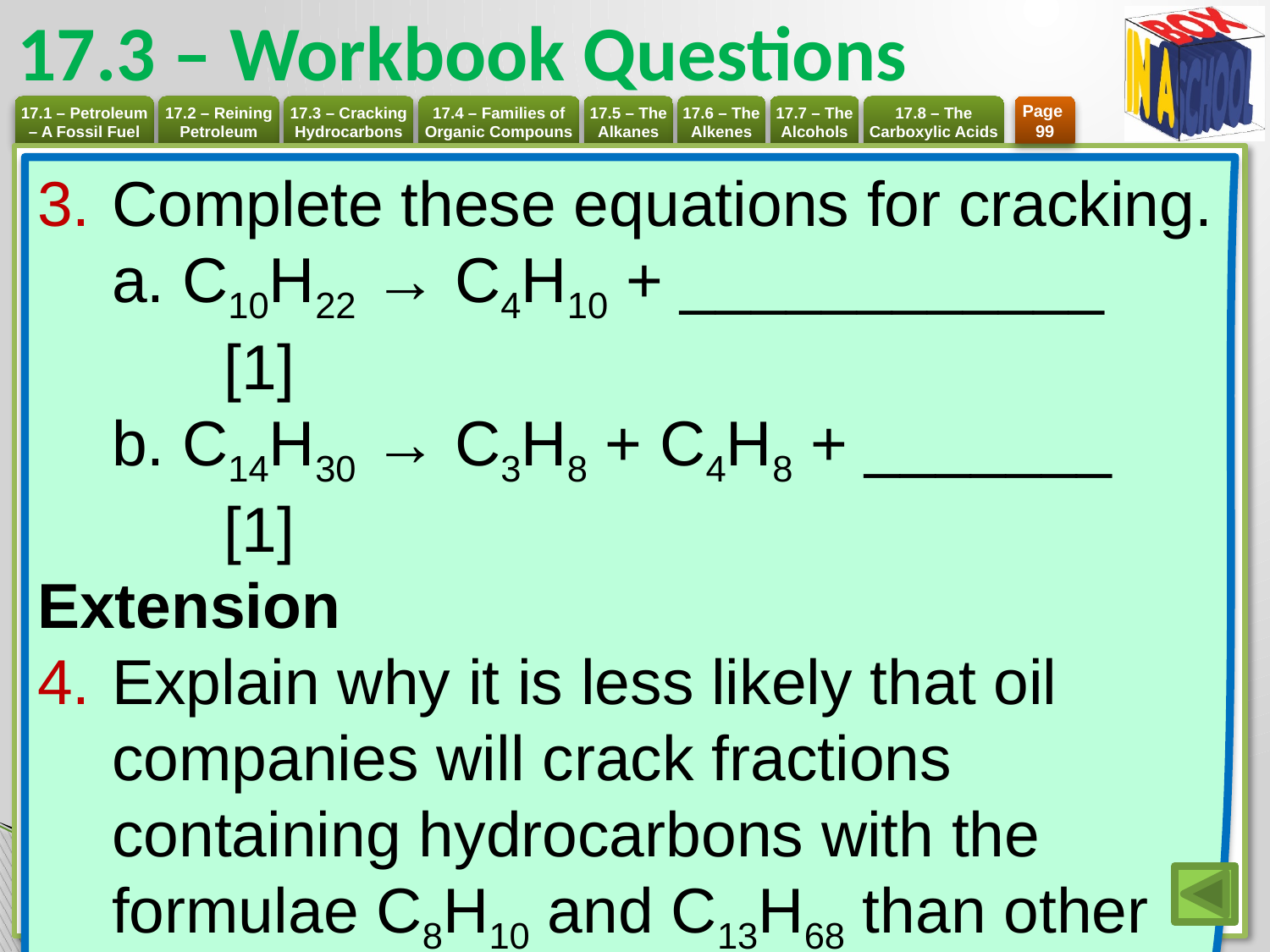

# 17.3 – Workbook Questions
Page
99
Complete these equations for cracking.
a. C10H22 → C4H10 + ____________ 	[1]
b. C14H30 → C3H8 + C4H8 + _______	[1]
Extension
Explain why it is less likely that oil companies will crack fractions containing hydrocarbons with the formulae C8H10 and C13H68 than other fractions.	                                        [4]